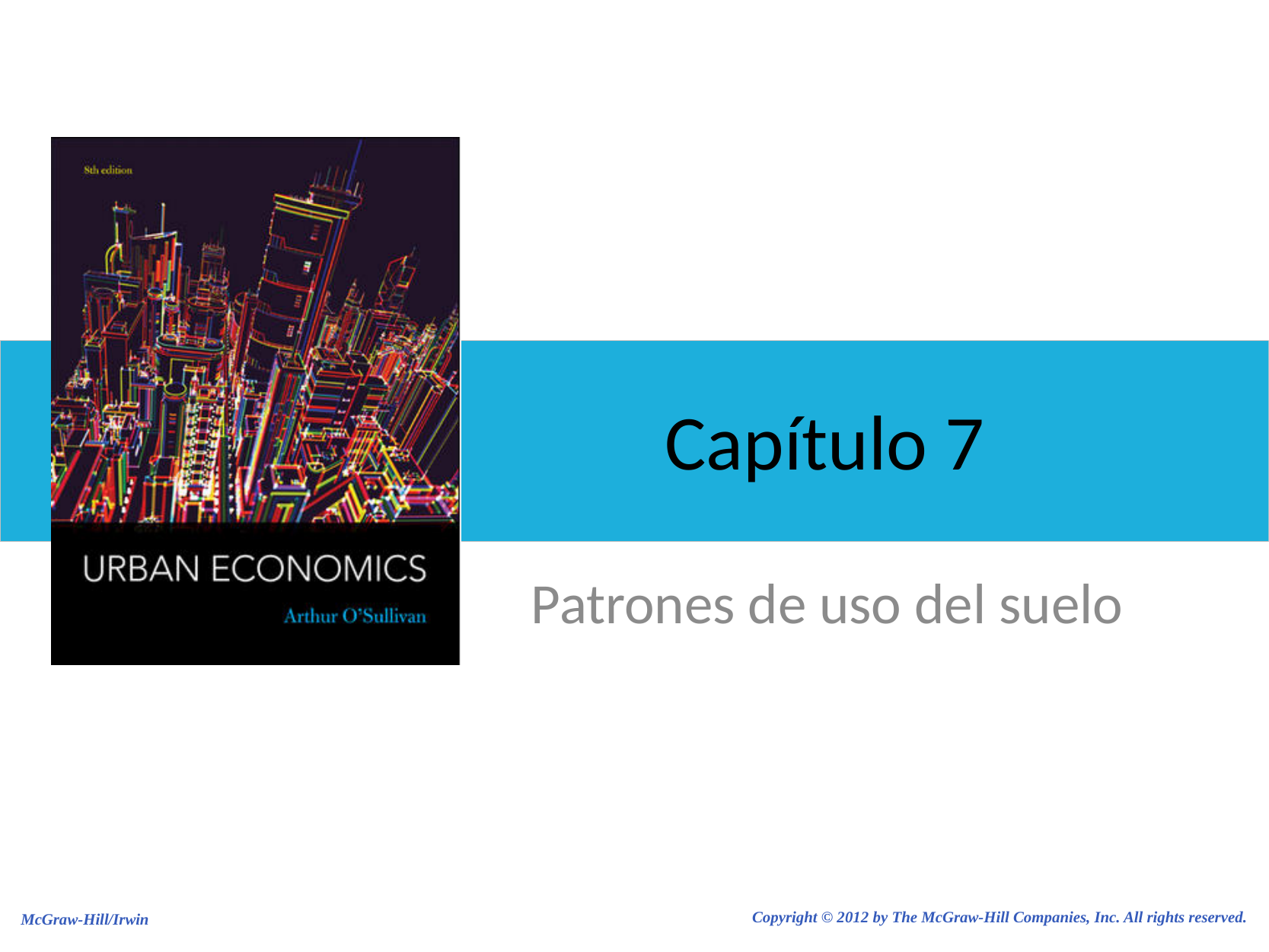

# Capítulo 7
Patrones de uso del suelo
Copyright © 2012 by The McGraw-Hill Companies, Inc. All rights reserved.
McGraw-Hill/Irwin